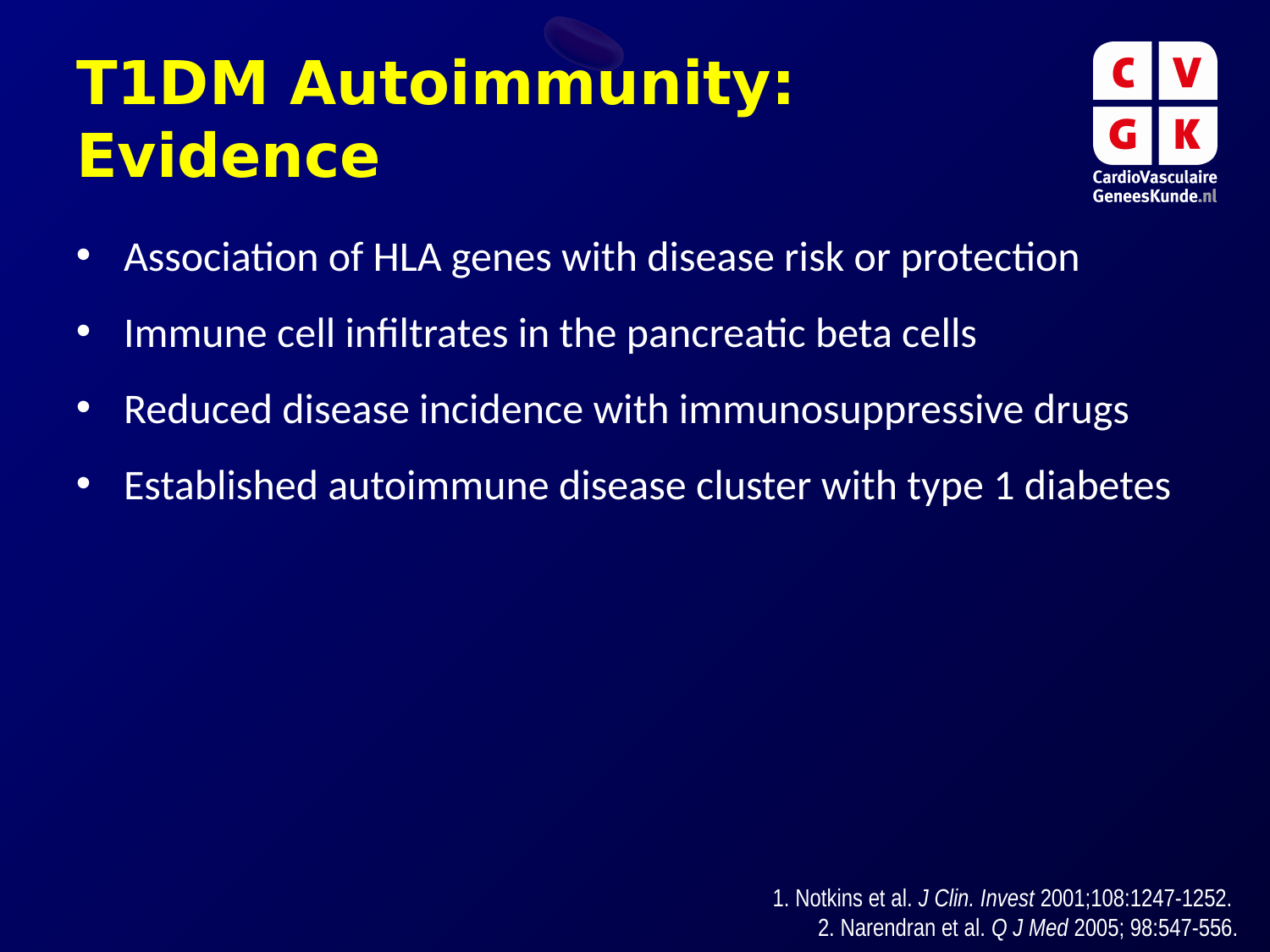

T1DM Autoimmunity: Evidence
Association of HLA genes with disease risk or protection
Immune cell infiltrates in the pancreatic beta cells
Reduced disease incidence with immunosuppressive drugs
Established autoimmune disease cluster with type 1 diabetes
1. Notkins et al. J Clin. Invest 2001;108:1247-1252.
2. Narendran et al. Q J Med 2005; 98:547-556.